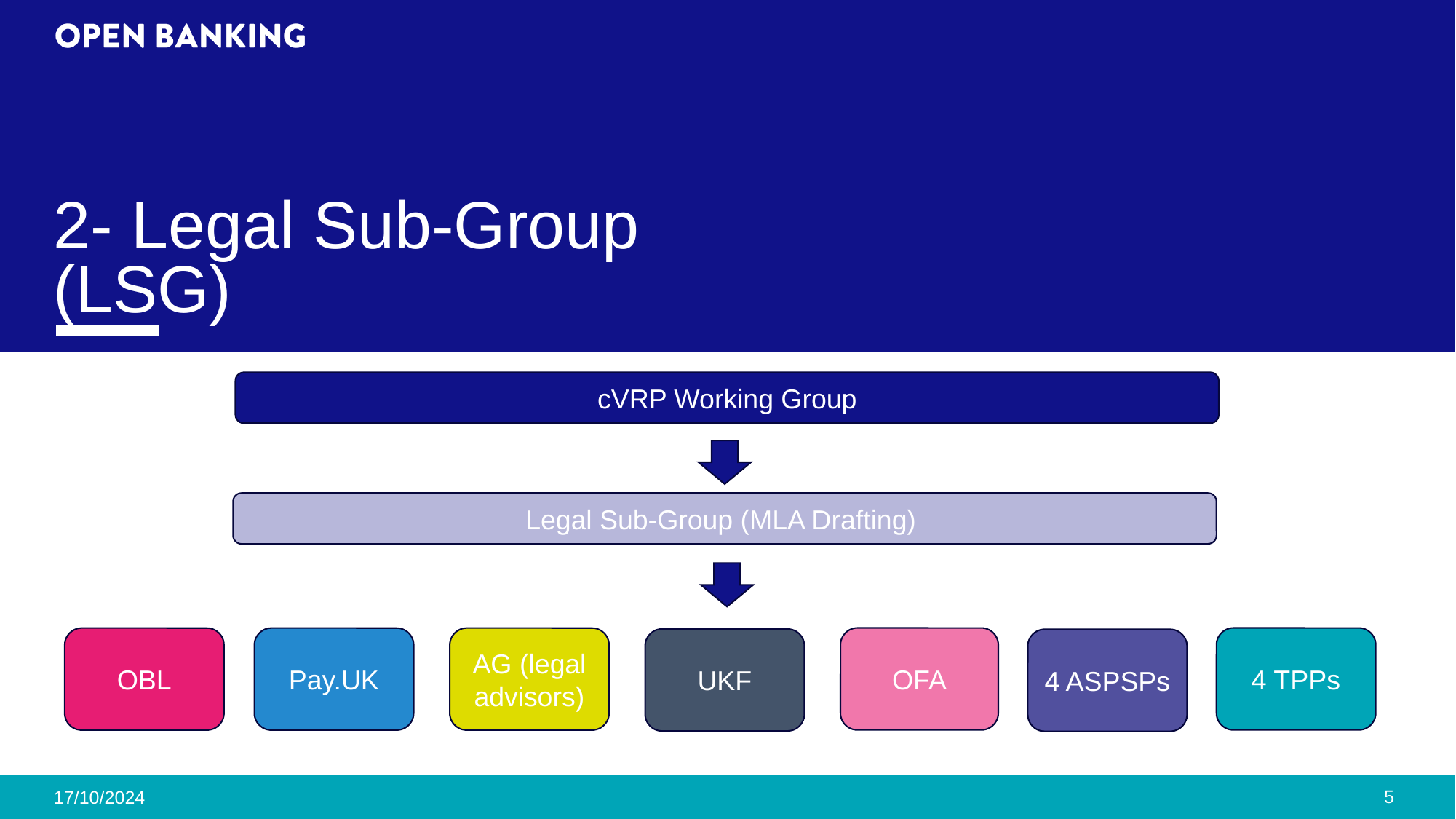

# 2- Legal Sub-Group (LSG)
cVRP Working Group

Legal Sub-Group (MLA Drafting)

OFA
4 TPPs
OBL
Pay.UK
AG (legal advisors)
UKF
4 ASPSPs

5
17/10/2024